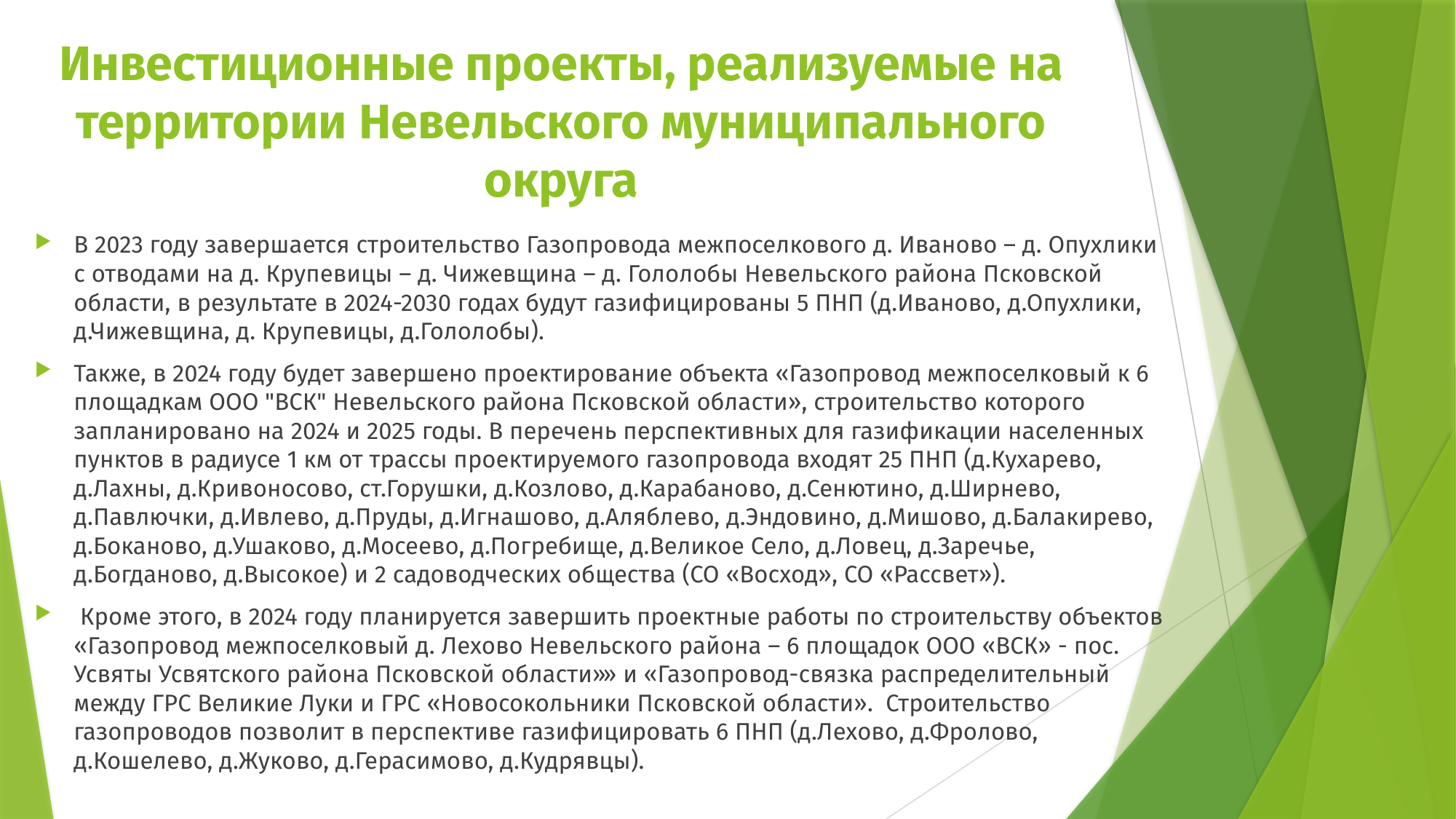

# Инвестиционные проекты, реализуемые на территории Невельского муниципального округа
В 2023 году завершается строительство Газопровода межпоселкового д. Иваново – д. Опухлики с отводами на д. Крупевицы – д. Чижевщина – д. Гололобы Невельского района Псковской области, в результате в 2024-2030 годах будут газифицированы 5 ПНП (д.Иваново, д.Опухлики, д.Чижевщина, д. Крупевицы, д.Гололобы).
Также, в 2024 году будет завершено проектирование объекта «Газопровод межпоселковый к 6 площадкам ООО "ВСК" Невельского района Псковской области», строительство которого запланировано на 2024 и 2025 годы. В перечень перспективных для газификации населенных пунктов в радиусе 1 км от трассы проектируемого газопровода входят 25 ПНП (д.Кухарево, д.Лахны, д.Кривоносово, ст.Горушки, д.Козлово, д.Карабаново, д.Сенютино, д.Ширнево, д.Павлючки, д.Ивлево, д.Пруды, д.Игнашово, д.Аляблево, д.Эндовино, д.Мишово, д.Балакирево, д.Боканово, д.Ушаково, д.Мосеево, д.Погребище, д.Великое Село, д.Ловец, д.Заречье, д.Богданово, д.Высокое) и 2 садоводческих общества (СО «Восход», СО «Рассвет»).
 Кроме этого, в 2024 году планируется завершить проектные работы по строительству объектов «Газопровод межпоселковый д. Лехово Невельского района – 6 площадок ООО «ВСК» - пос. Усвяты Усвятского района Псковской области»» и «Газопровод-связка распределительный между ГРС Великие Луки и ГРС «Новосокольники Псковской области».  Строительство газопроводов позволит в перспективе газифицировать 6 ПНП (д.Лехово, д.Фролово, д.Кошелево, д.Жуково, д.Герасимово, д.Кудрявцы).